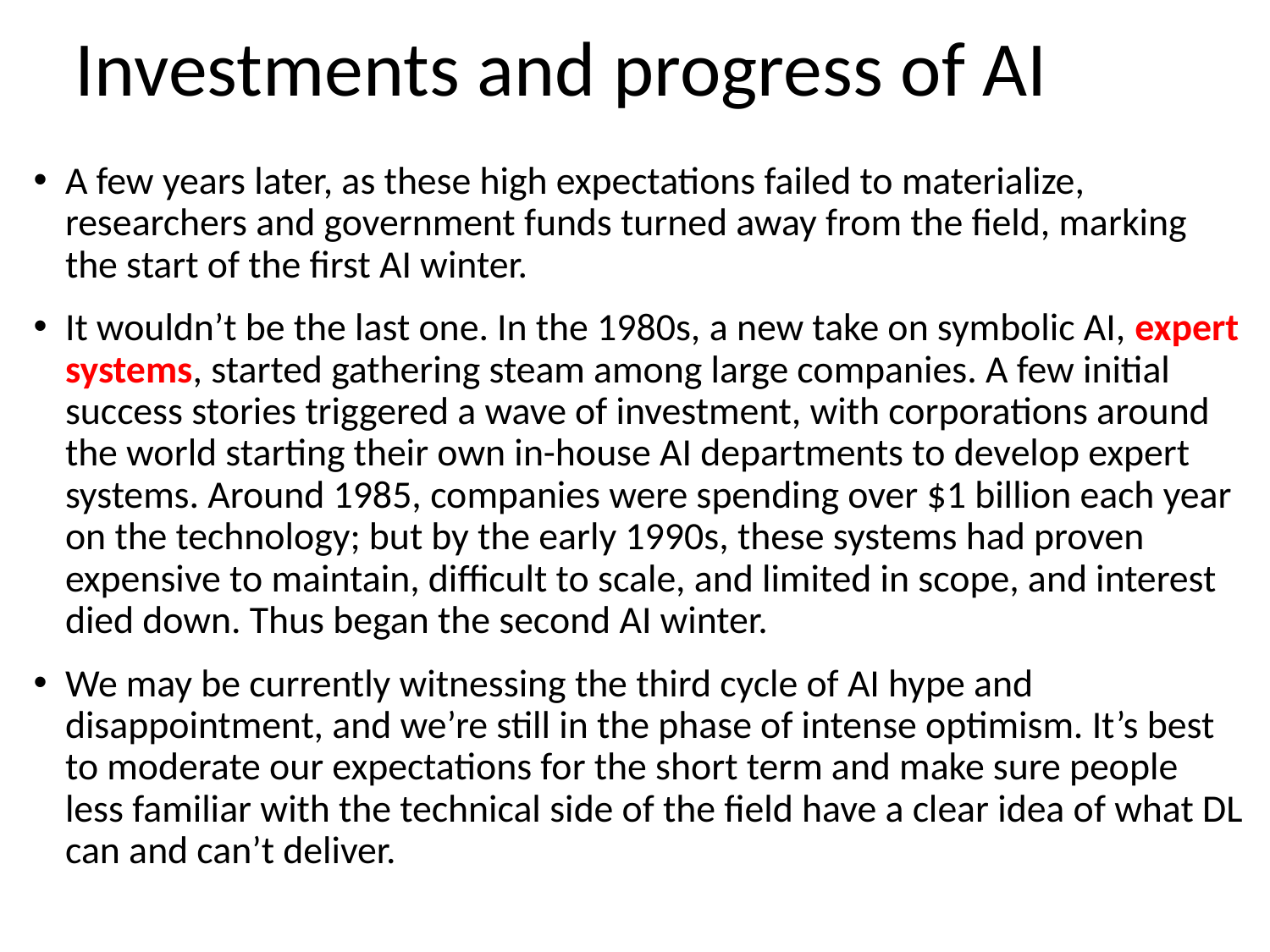

# Investments and progress of AI
A few years later, as these high expectations failed to materialize, researchers and government funds turned away from the field, marking the start of the first AI winter.
It wouldn’t be the last one. In the 1980s, a new take on symbolic AI, expert systems, started gathering steam among large companies. A few initial success stories triggered a wave of investment, with corporations around the world starting their own in-house AI departments to develop expert systems. Around 1985, companies were spending over $1 billion each year on the technology; but by the early 1990s, these systems had proven expensive to maintain, difficult to scale, and limited in scope, and interest died down. Thus began the second AI winter.
We may be currently witnessing the third cycle of AI hype and disappointment, and we’re still in the phase of intense optimism. It’s best to moderate our expectations for the short term and make sure people less familiar with the technical side of the field have a clear idea of what DL can and can’t deliver.